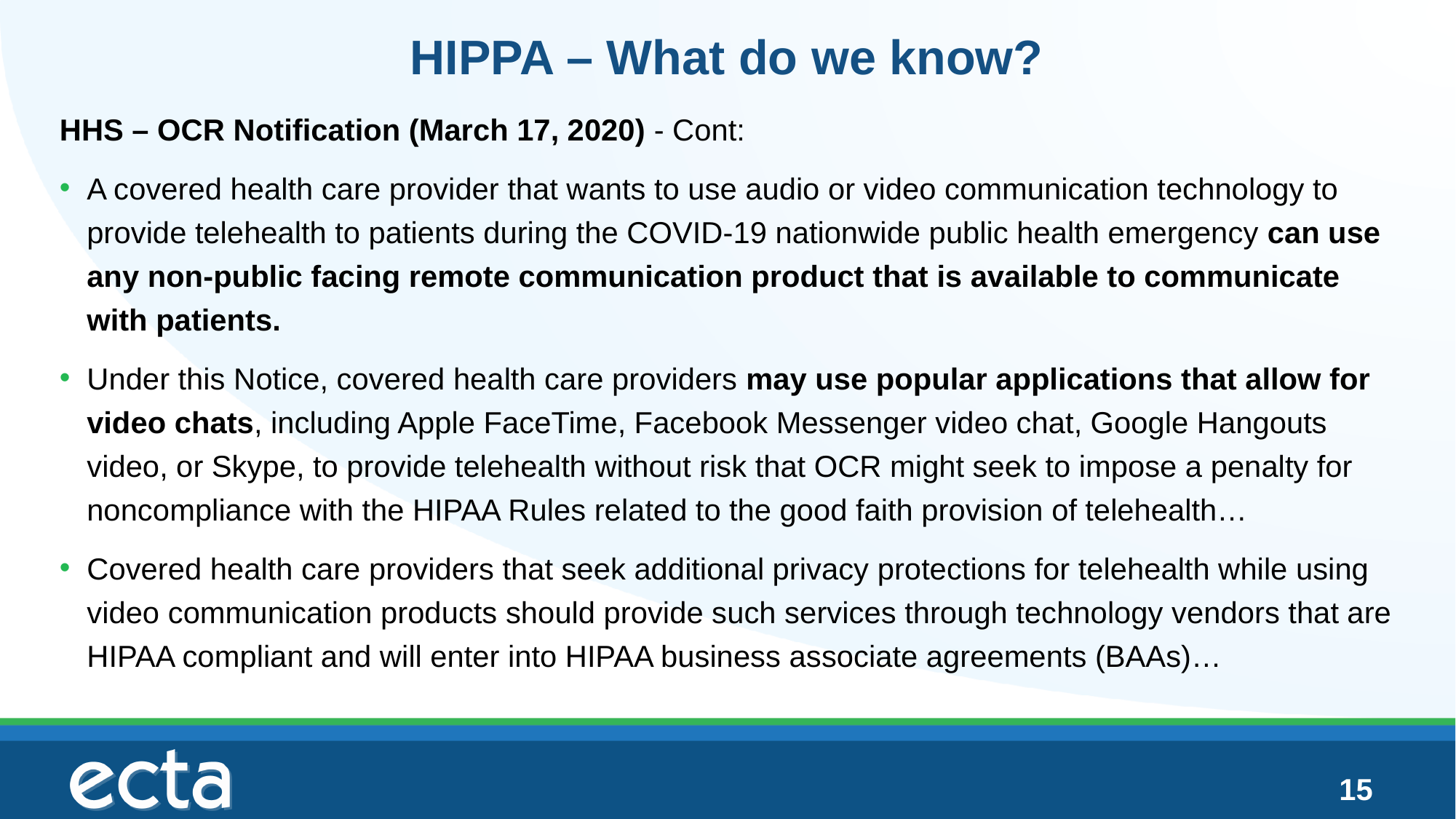

# HIPPA – What do we know?
HHS – OCR Notification (March 17, 2020) - Cont:
A covered health care provider that wants to use audio or video communication technology to provide telehealth to patients during the COVID-19 nationwide public health emergency can use any non-public facing remote communication product that is available to communicate with patients.
Under this Notice, covered health care providers may use popular applications that allow for video chats, including Apple FaceTime, Facebook Messenger video chat, Google Hangouts video, or Skype, to provide telehealth without risk that OCR might seek to impose a penalty for noncompliance with the HIPAA Rules related to the good faith provision of telehealth…
Covered health care providers that seek additional privacy protections for telehealth while using video communication products should provide such services through technology vendors that are HIPAA compliant and will enter into HIPAA business associate agreements (BAAs)…
15